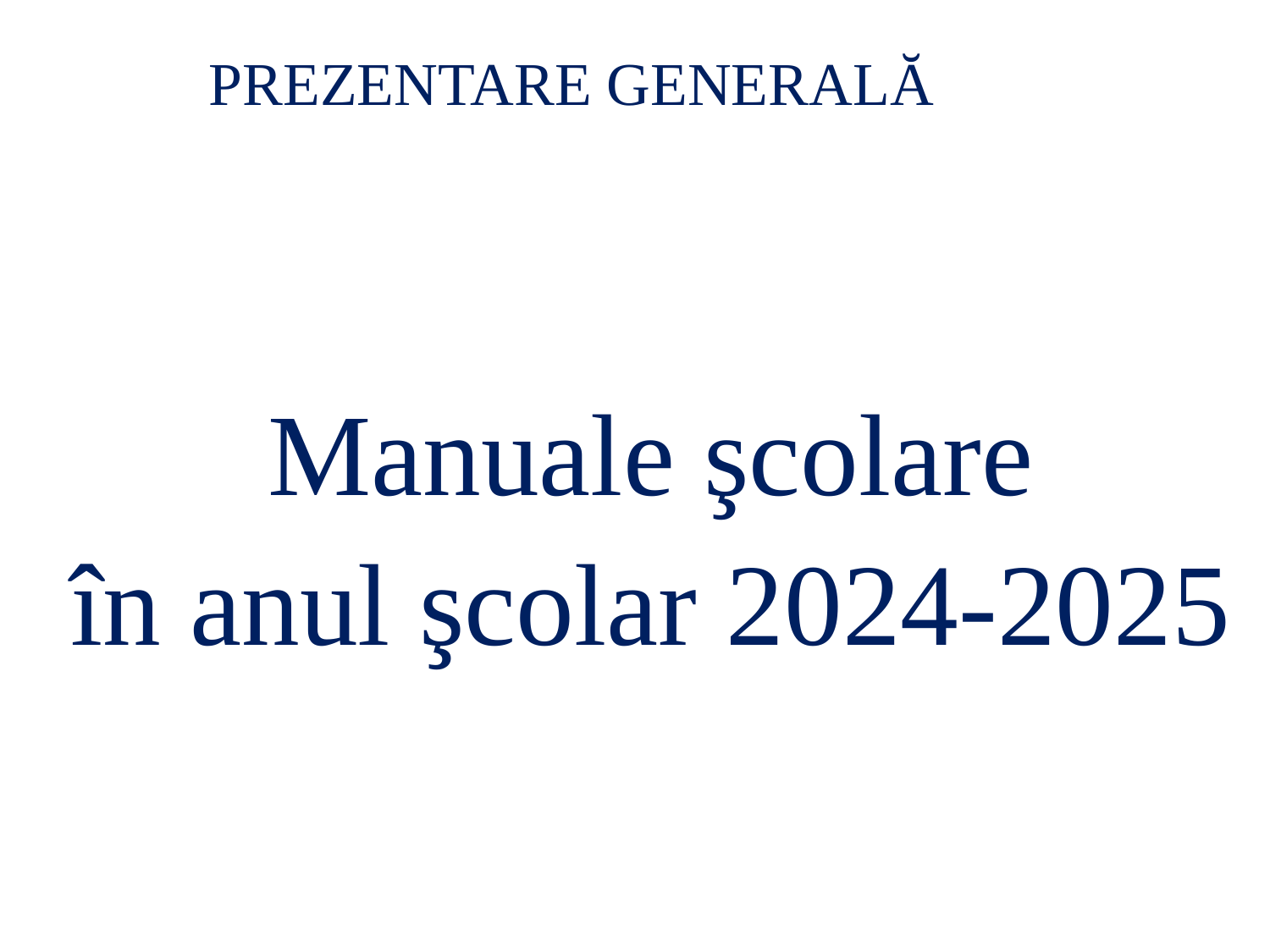

Prezentare Generală

Manuale şcolare
în anul şcolar 2024-2025
28